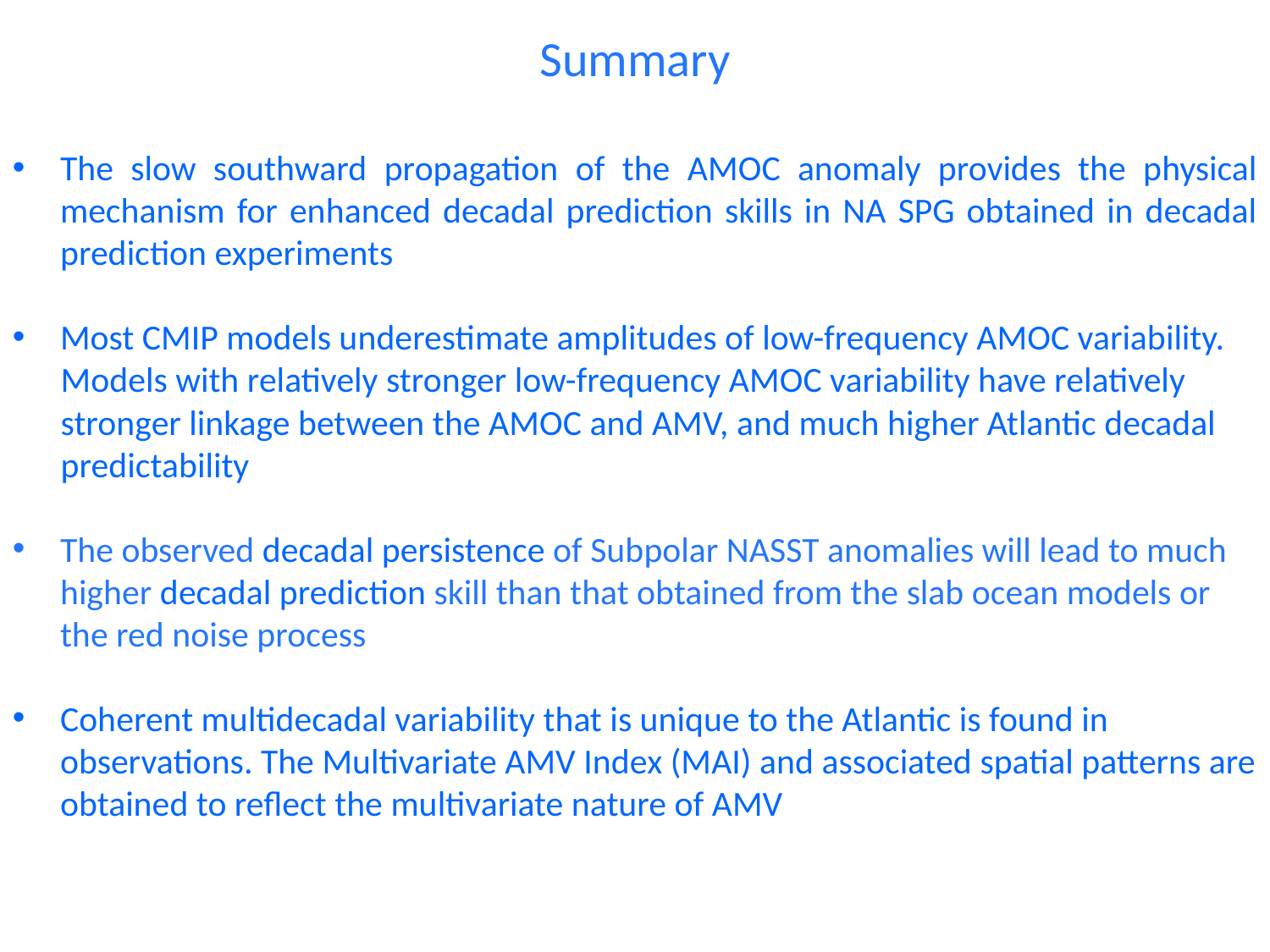

Summary

The slow southward propagation of the AMOC anomaly provides the physical mechanism for enhanced decadal prediction skills in NA SPG obtained in decadal prediction experiments

 Most CMIP models underestimate amplitudes of low-frequency AMOC variability.
      Models with relatively stronger low-frequency AMOC variability have relatively
      stronger linkage between the AMOC and AMV, and much higher Atlantic decadal
      predictability

The observed decadal persistence of Subpolar NASST anomalies will lead to much higher decadal prediction skill than that obtained from the slab ocean models or the red noise process

Coherent multidecadal variability that is unique to the Atlantic is found in observations. The Multivariate AMV Index (MAI) and associated spatial patterns are obtained to reflect the multivariate nature of AMV